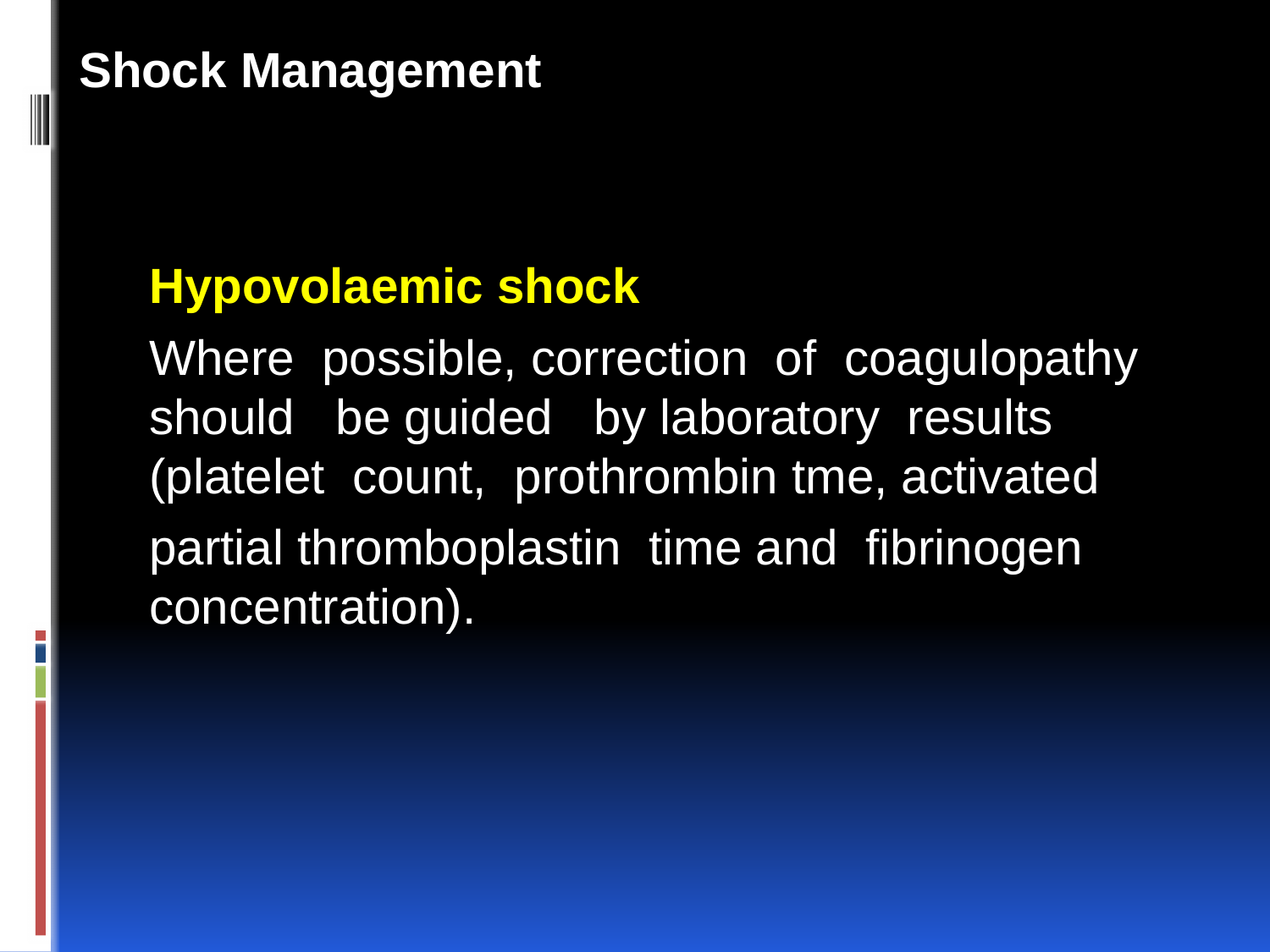

Shock Management
Hypovolaemic shock
Where  possible, correction  of  coagulopathy  should   be guided   by laboratory  results  (platelet  count,  prothrombin tme, activated
partial thromboplastin  time and  fibrinogen concentration).